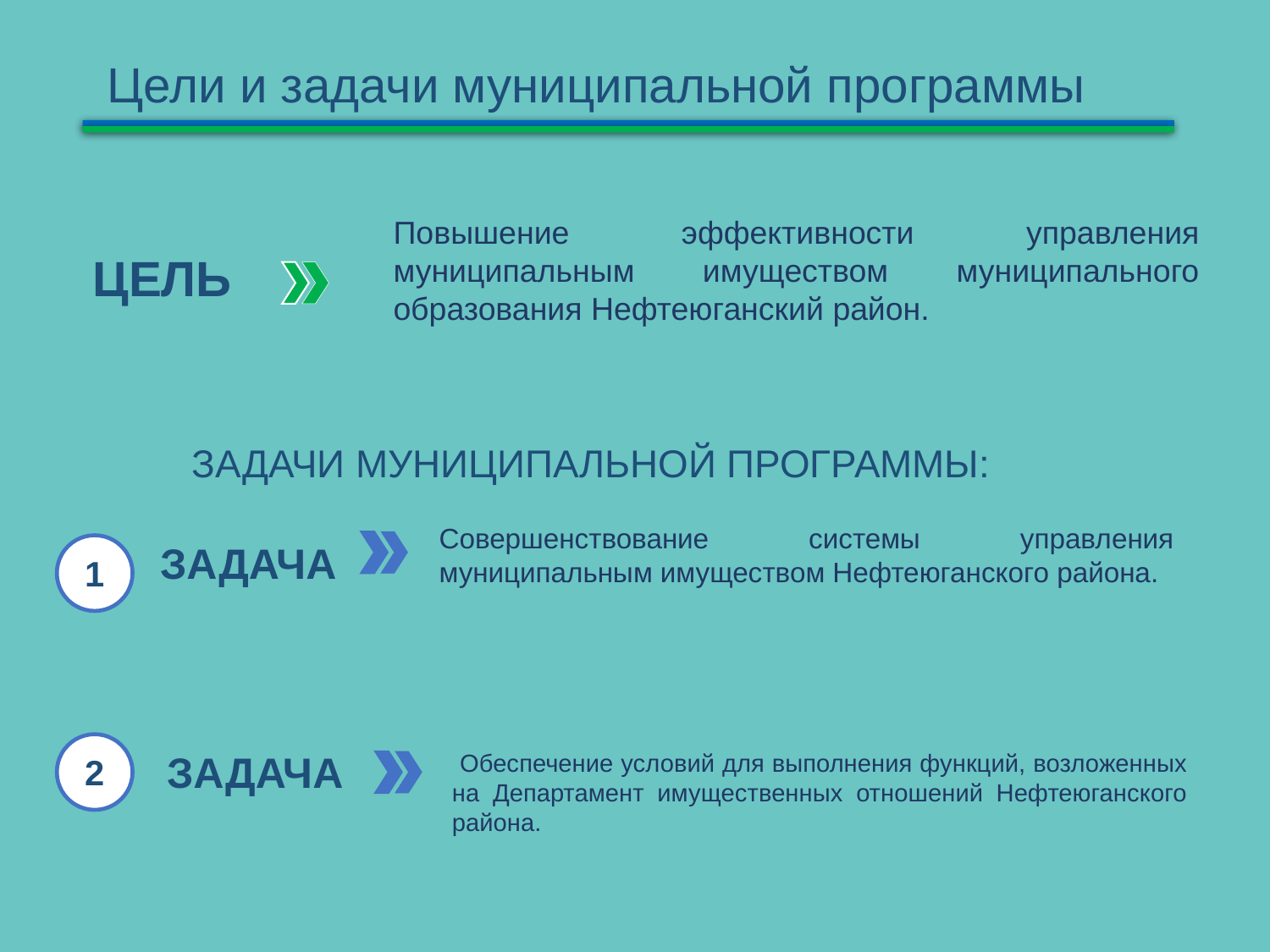

Цели и задачи муниципальной программы

Повышение эффективности управления муниципальным имуществом муниципального образования Нефтеюганский район.

ЦЕЛЬ

ЗАДАЧИ МУНИЦИПАЛЬНОЙ ПРОГРАММЫ:
Совершенствование системы управления муниципальным имуществом Нефтеюганского района.
ЗАДАЧА

1
2
ЗАДАЧА
 Обеспечение условий для выполнения функций, возложенных на Департамент имущественных отношений Нефтеюганского района.